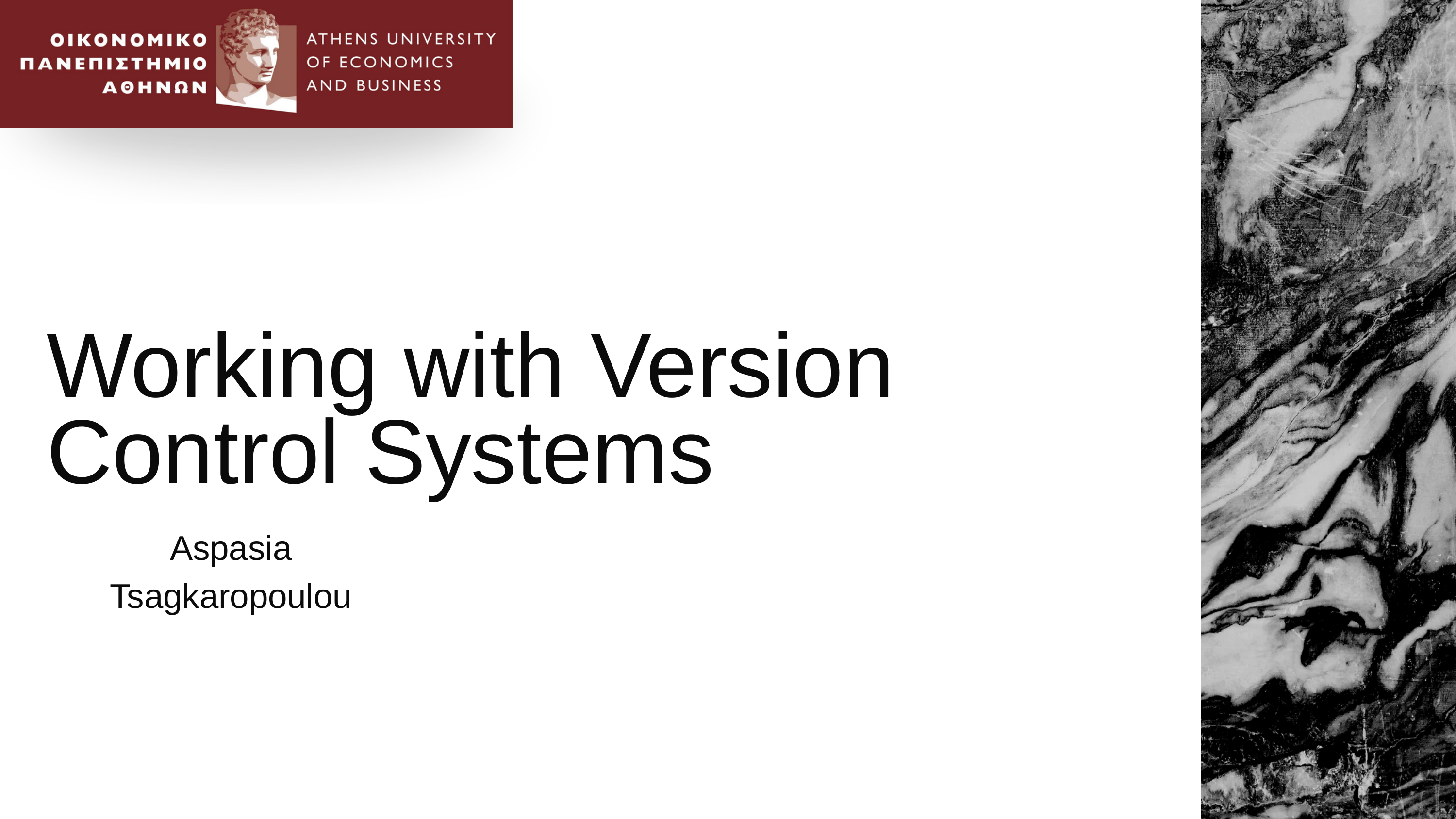

Working with Version Control Systems
Aspasia Tsagkaropoulou